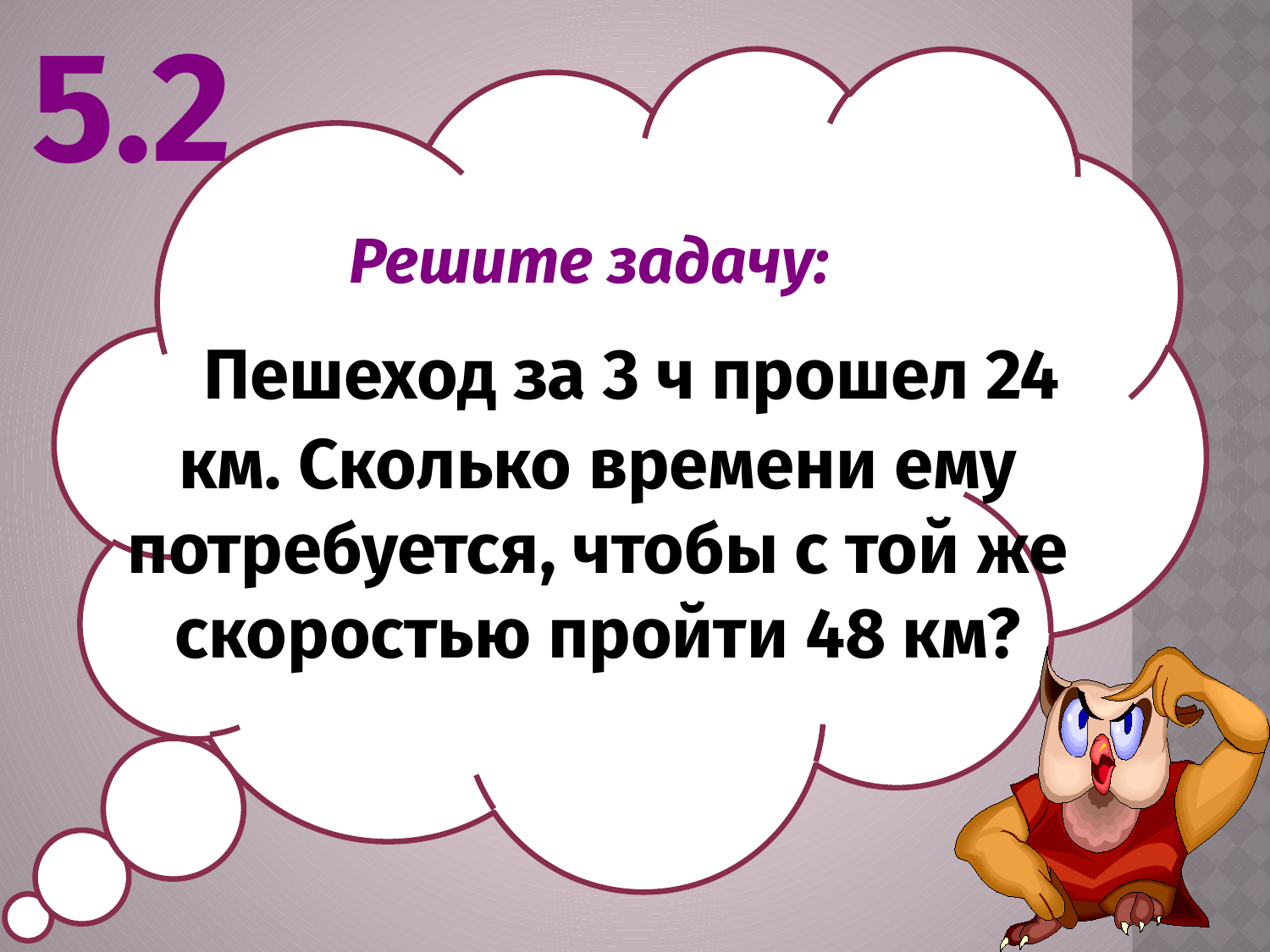

5.2
Решите задачу:

   Пешеход за 3 ч прошел 24 км. Сколько времени ему потребуется, чтобы с той же скоростью пройти 48 км?